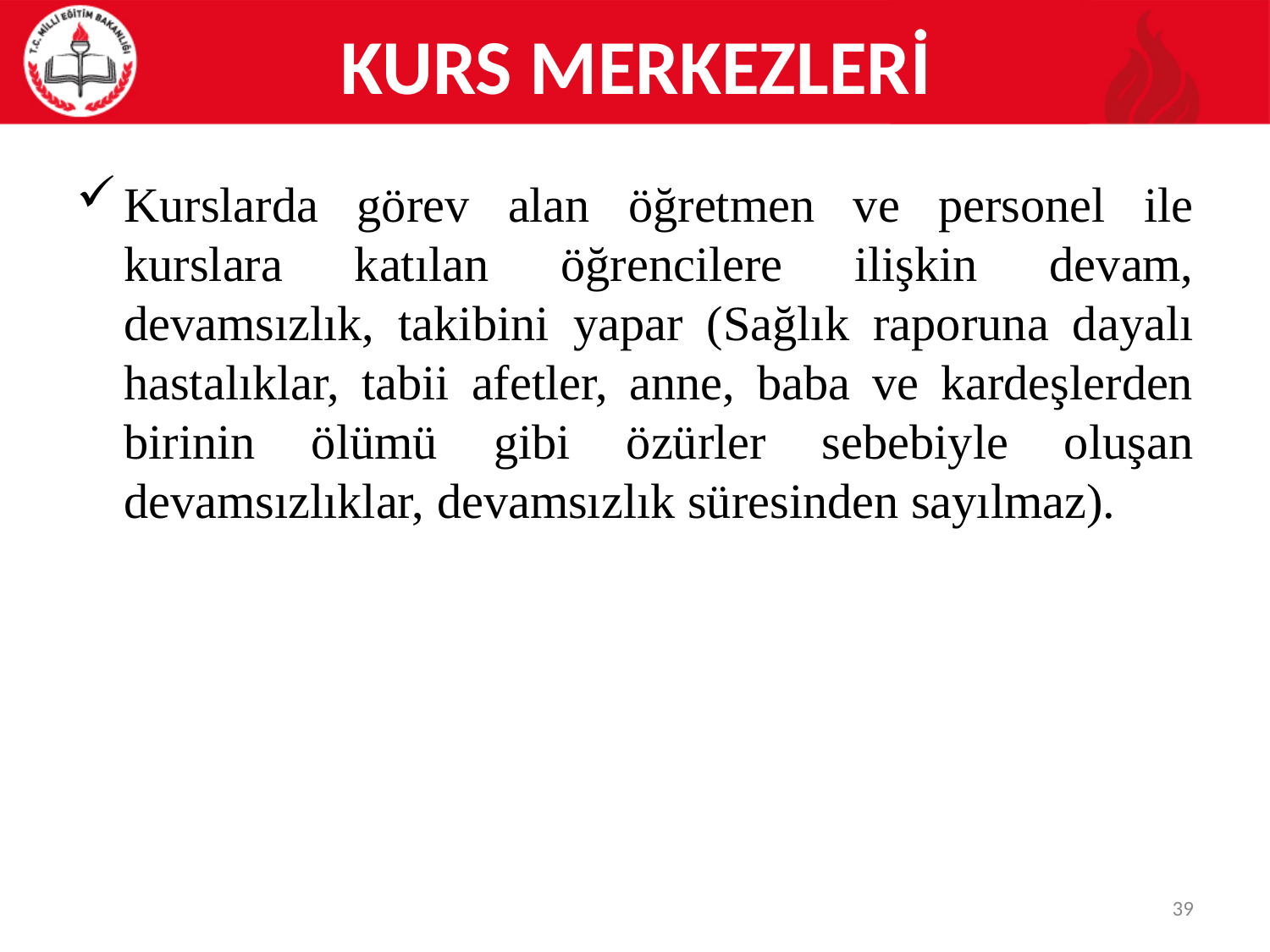

# KURS MERKEZLERİ
Kurslarda görev alan öğretmen ve personel ile kurslara katılan öğrencilere ilişkin devam, devamsızlık, takibini yapar (Sağlık raporuna dayalı hastalıklar, tabii afetler, anne, baba ve kardeşlerden birinin ölümü gibi özürler sebebiyle oluşan devamsızlıklar, devamsızlık süresinden sayılmaz).

39